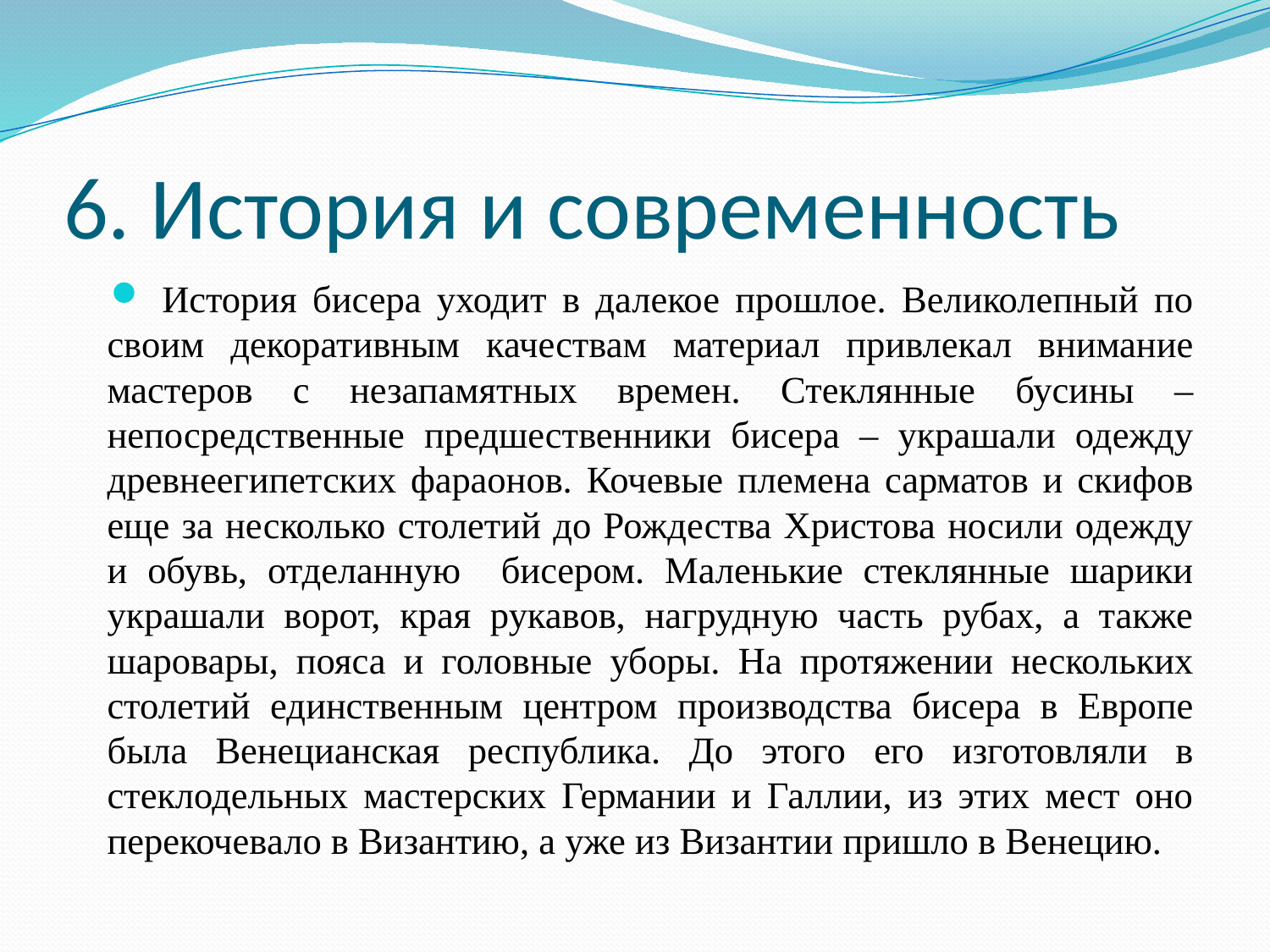

# 6. История и современность
История бисера уходит в далекое прошлое. Великолепный по своим декоративным качествам материал привлекал внимание мастеров с незапамятных времен. Стеклянные бусины – непосредственные предшественники бисера – украшали одежду древнеегипетских фараонов. Кочевые племена сарматов и скифов еще за несколько столетий до Рождества Христова носили одежду и обувь, отделанную  бисером. Маленькие стеклянные шарики украшали ворот, края рукавов, нагрудную часть рубах, а также шаровары, пояса и головные уборы. На протяжении нескольких столетий единственным центром производства бисера в Европе была Венецианская республика. До этого его изготовляли в стеклодельных мастерских Германии и Галлии, из этих мест оно перекочевало в Византию, а уже из Византии пришло в Венецию.